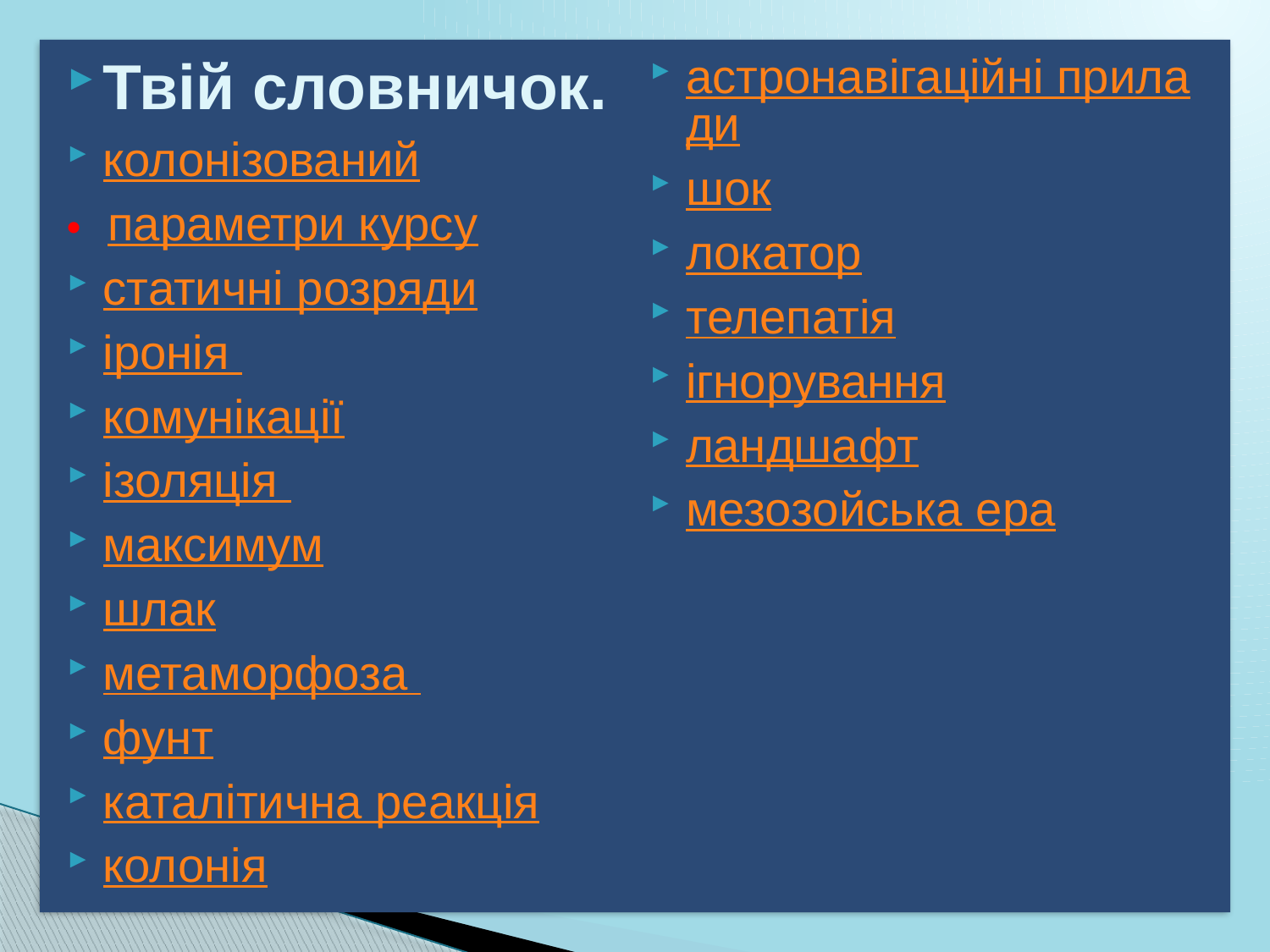

Твій словничок.
колонізований
•  параметри курсу
статичні розряди
іронія
комунікації
ізоляція
максимум
шлак
метаморфоза
фунт
каталітична реакція
колонія
астронавігаційні прилади
шок
локатор
телепатія
ігнорування
ландшафт
мезозойська ера